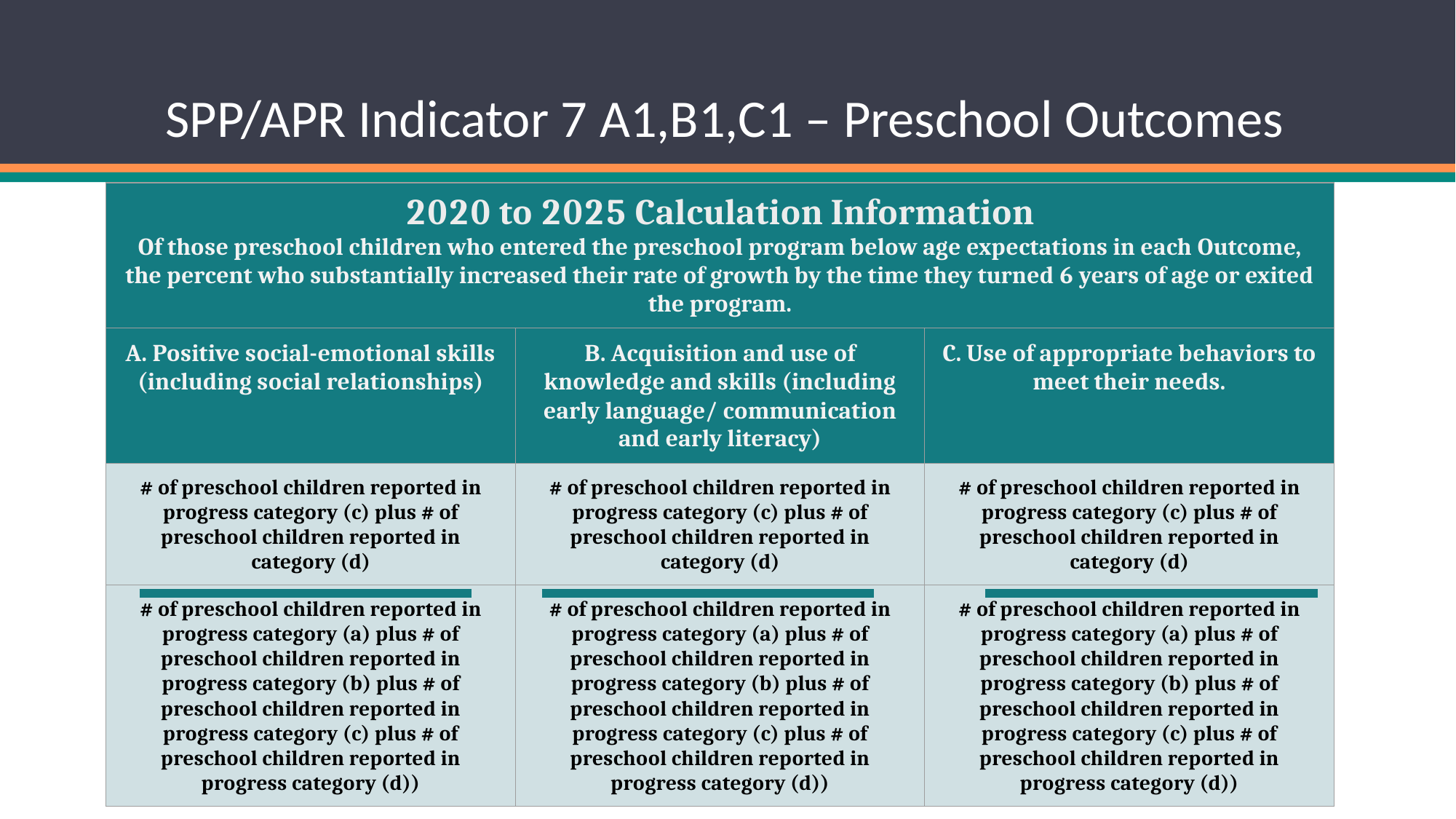

# SPP/APR Indicator 7 A1,B1,C1 – Preschool Outcomes
| 2020 to 2025 Calculation Information Of those preschool children who entered the preschool program below age expectations in each Outcome, the percent who substantially increased their rate of growth by the time they turned 6 years of age or exited the program. |  |  |
| --- | --- | --- |
| A. Positive social-emotional skills (including social relationships) | B. Acquisition and use of knowledge and skills (including early language/ communication and early literacy) | C. Use of appropriate behaviors to meet their needs. |
| # of preschool children reported in progress category (c) plus # of preschool children reported in category (d) | # of preschool children reported in progress category (c) plus # of preschool children reported in category (d) | # of preschool children reported in progress category (c) plus # of preschool children reported in category (d) |
| # of preschool children reported in progress category (a) plus # of preschool children reported in progress category (b) plus # of preschool children reported in progress category (c) plus # of preschool children reported in progress category (d)) | # of preschool children reported in progress category (a) plus # of preschool children reported in progress category (b) plus # of preschool children reported in progress category (c) plus # of preschool children reported in progress category (d)) | # of preschool children reported in progress category (a) plus # of preschool children reported in progress category (b) plus # of preschool children reported in progress category (c) plus # of preschool children reported in progress category (d)) |
52